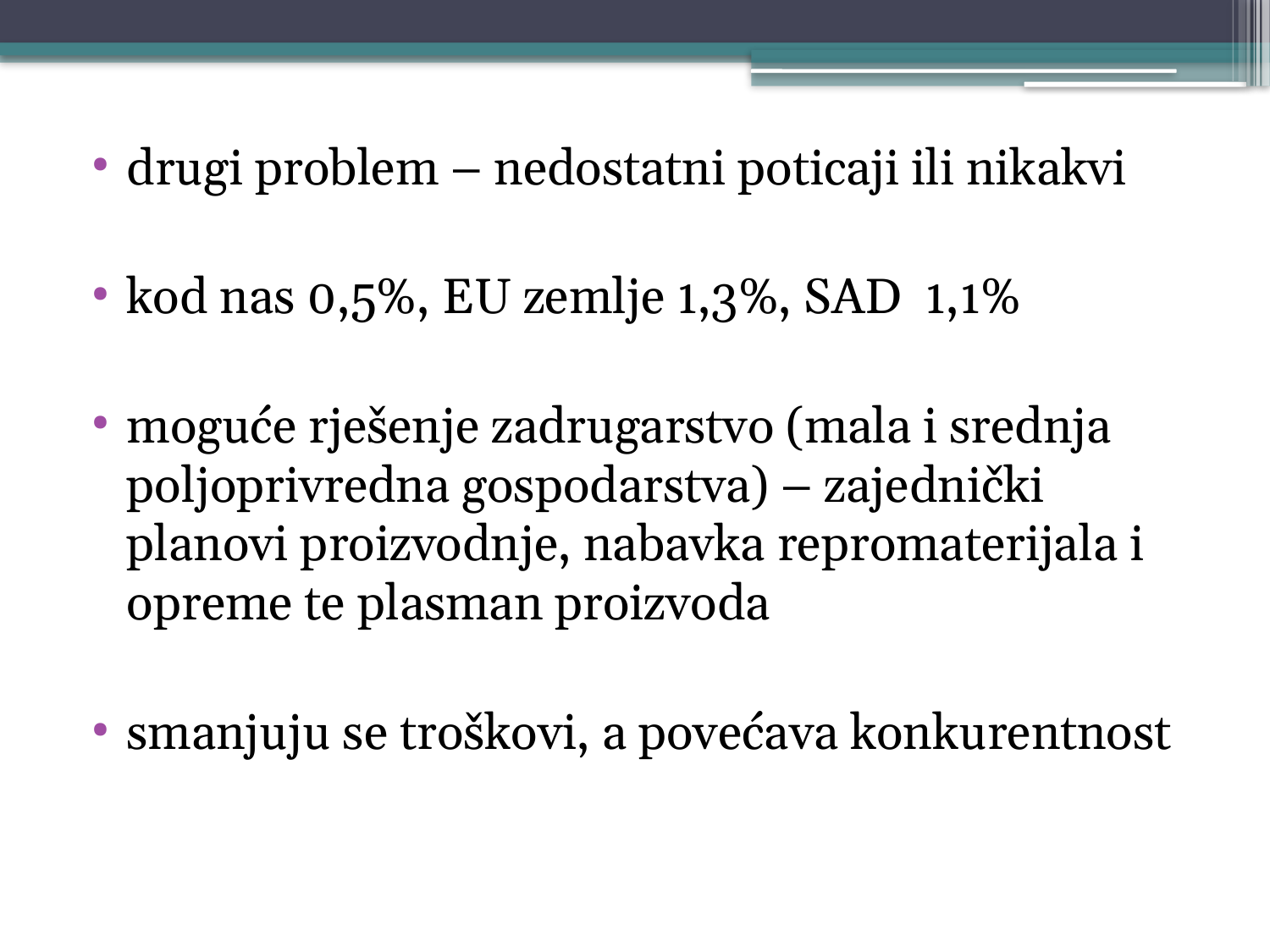

drugi problem – nedostatni poticaji ili nikakvi

kod nas 0,5%, EU zemlje 1,3%, SAD  1,1%

moguće rješenje zadrugarstvo (mala i srednja poljoprivredna gospodarstva) – zajednički planovi proizvodnje, nabavka repromaterijala i opreme te plasman proizvoda

smanjuju se troškovi, a povećava konkurentnost